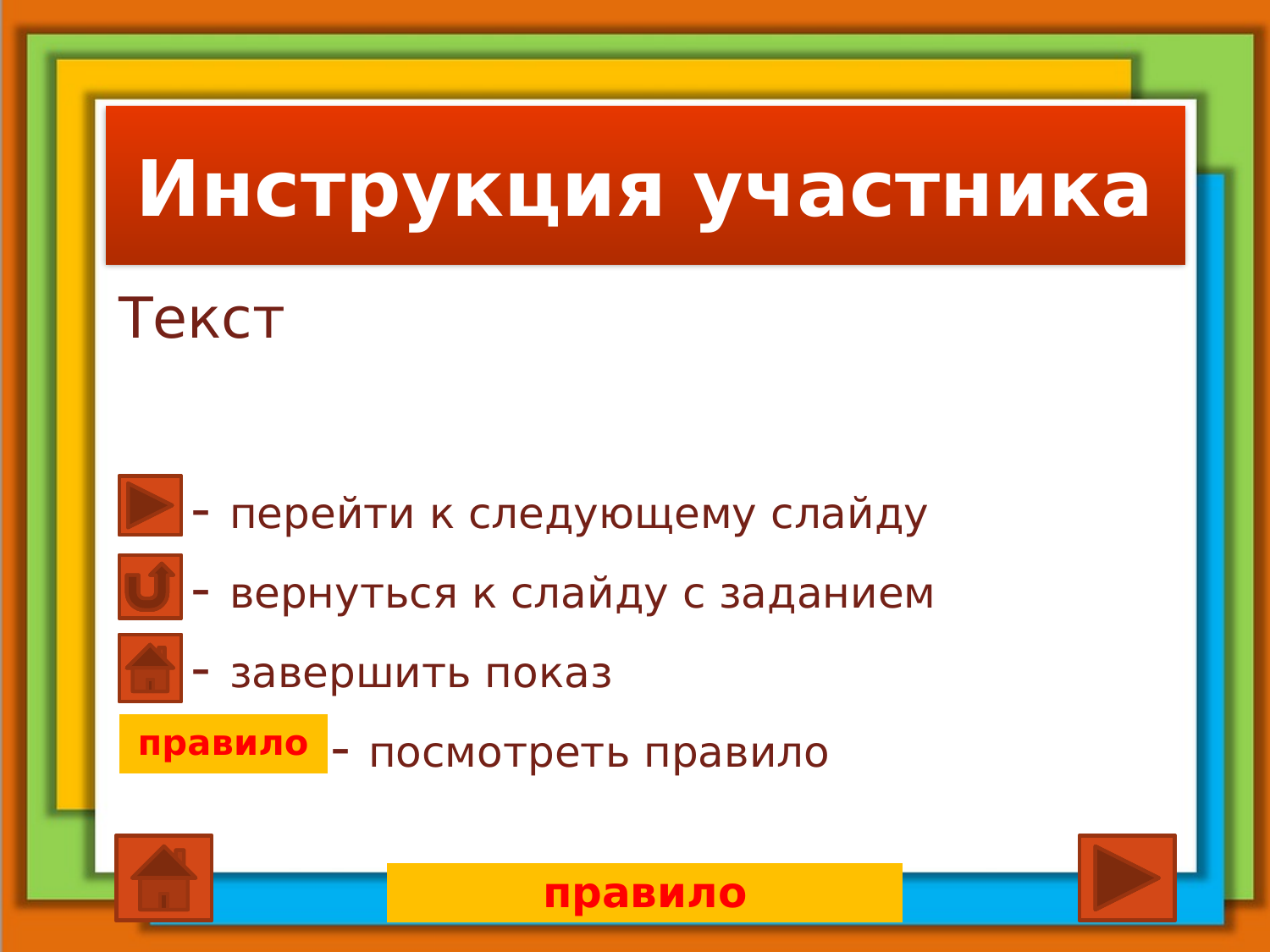

# Инструкция участника
Текст
- перейти к следующему слайду

- вернуться к слайду с заданием

- завершить показ

- посмотреть правило
правило

правило